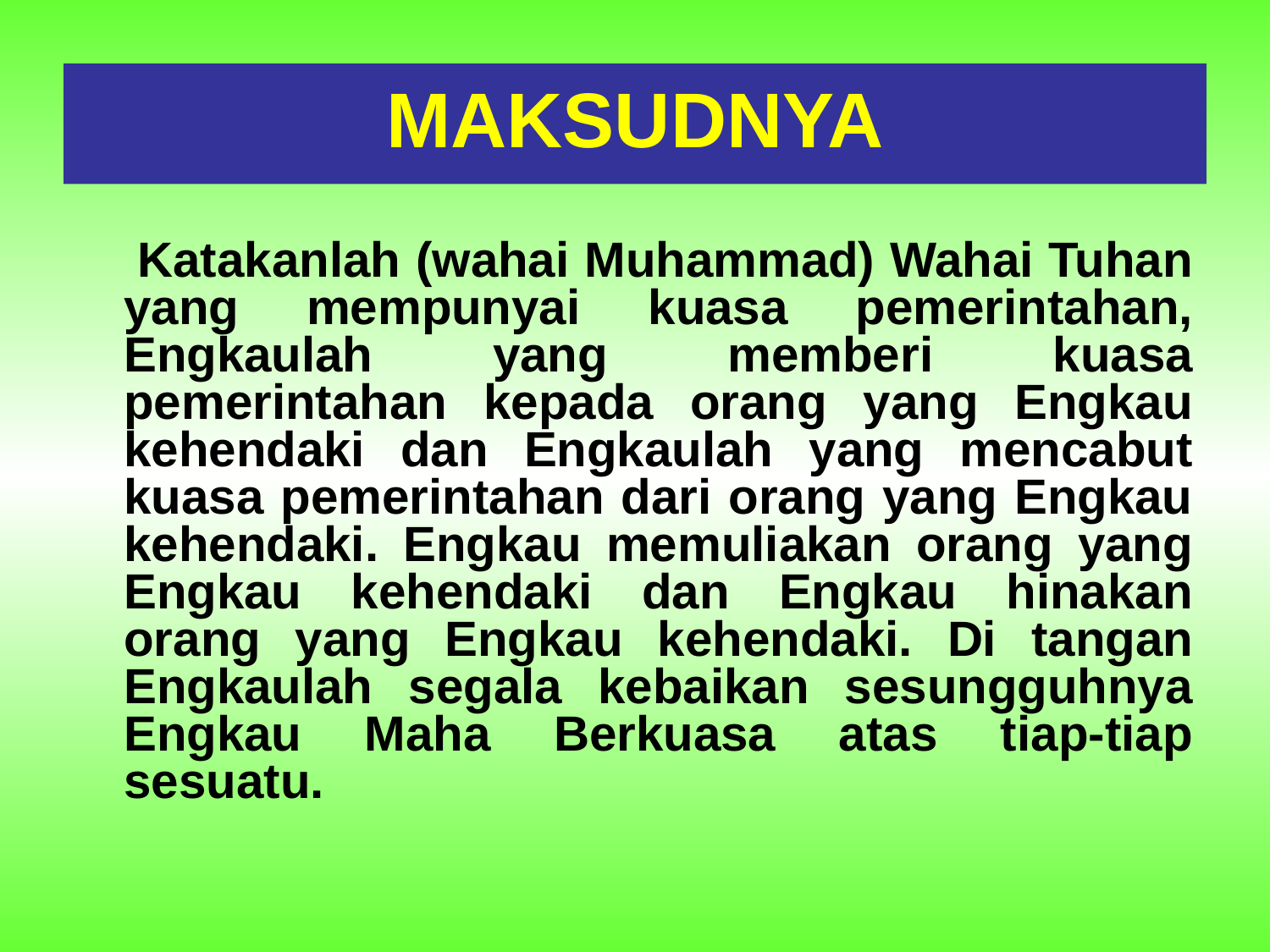

# MAKSUDNYA
    Katakanlah (wahai Muhammad) Wahai Tuhan yang mempunyai kuasa pemerintahan, Engkaulah yang memberi kuasa pemerintahan kepada orang yang Engkau kehendaki dan Engkaulah yang mencabut kuasa pemerintahan dari orang yang Engkau kehendaki. Engkau memuliakan orang yang Engkau kehendaki dan Engkau hinakan orang yang Engkau kehendaki. Di tangan Engkaulah segala kebaikan sesungguhnya Engkau Maha Berkuasa atas tiap-tiap sesuatu.